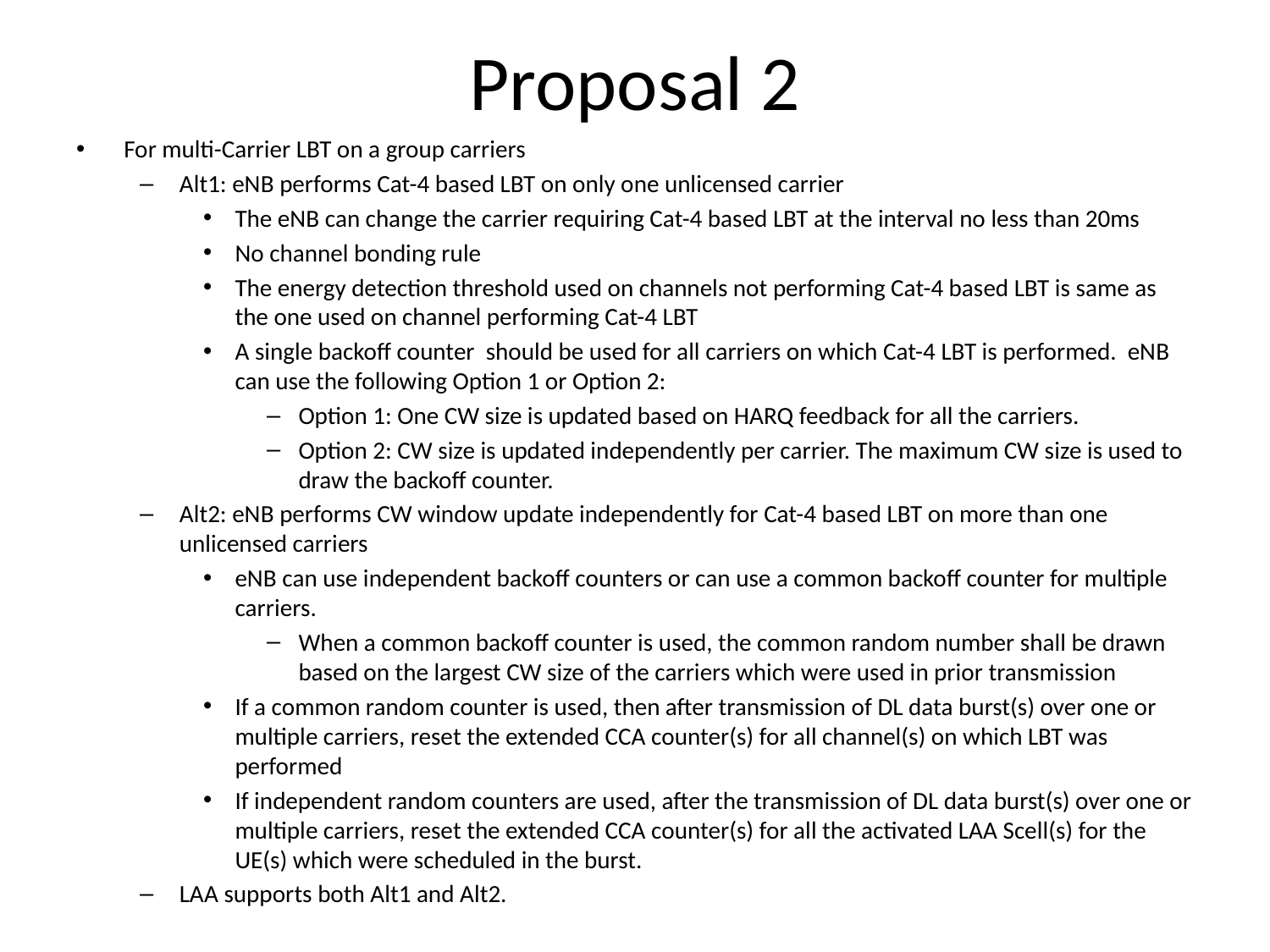

# Proposal 2
For multi-Carrier LBT on a group carriers
Alt1: eNB performs Cat-4 based LBT on only one unlicensed carrier
The eNB can change the carrier requiring Cat-4 based LBT at the interval no less than 20ms
No channel bonding rule
The energy detection threshold used on channels not performing Cat-4 based LBT is same as the one used on channel performing Cat-4 LBT
A single backoff counter  should be used for all carriers on which Cat-4 LBT is performed.  eNB can use the following Option 1 or Option 2:
Option 1: One CW size is updated based on HARQ feedback for all the carriers.
Option 2: CW size is updated independently per carrier. The maximum CW size is used to draw the backoff counter.
Alt2: eNB performs CW window update independently for Cat-4 based LBT on more than one unlicensed carriers
eNB can use independent backoff counters or can use a common backoff counter for multiple carriers.
When a common backoff counter is used, the common random number shall be drawn based on the largest CW size of the carriers which were used in prior transmission
If a common random counter is used, then after transmission of DL data burst(s) over one or multiple carriers, reset the extended CCA counter(s) for all channel(s) on which LBT was performed
If independent random counters are used, after the transmission of DL data burst(s) over one or multiple carriers, reset the extended CCA counter(s) for all the activated LAA Scell(s) for the UE(s) which were scheduled in the burst.
LAA supports both Alt1 and Alt2.